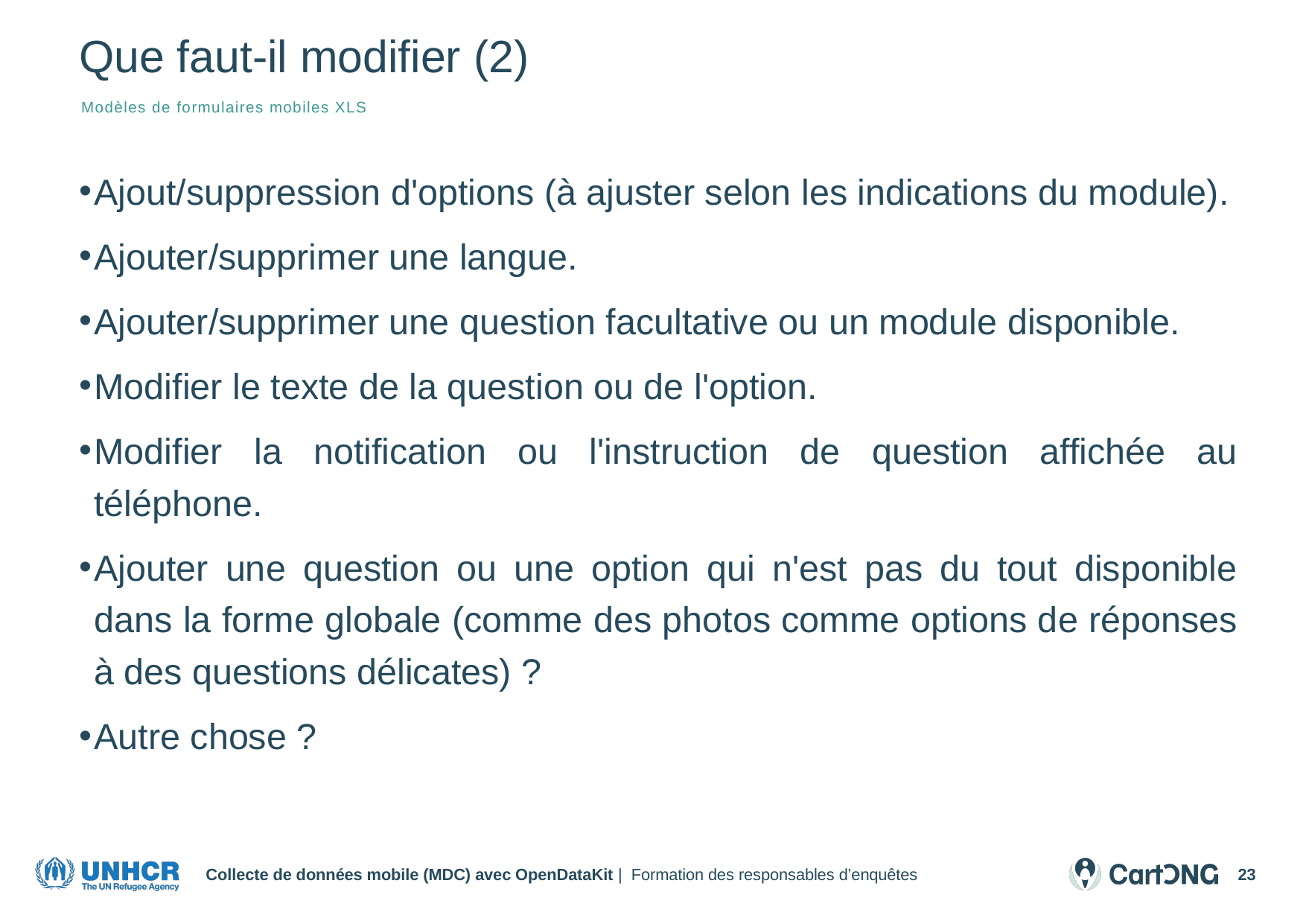

# Que faut-il modifier (2)
Modèles de formulaires mobiles XLS
Ajout/suppression d'options (à ajuster selon les indications du module).
Ajouter/supprimer une langue.
Ajouter/supprimer une question facultative ou un module disponible.
Modifier le texte de la question ou de l'option.
Modifier la notification ou l'instruction de question affichée au téléphone.
Ajouter une question ou une option qui n'est pas du tout disponible dans la forme globale (comme des photos comme options de réponses à des questions délicates) ?
Autre chose ?
Collecte de données mobile (MDC) avec OpenDataKit |  Formation des responsables d’enquêtes
23